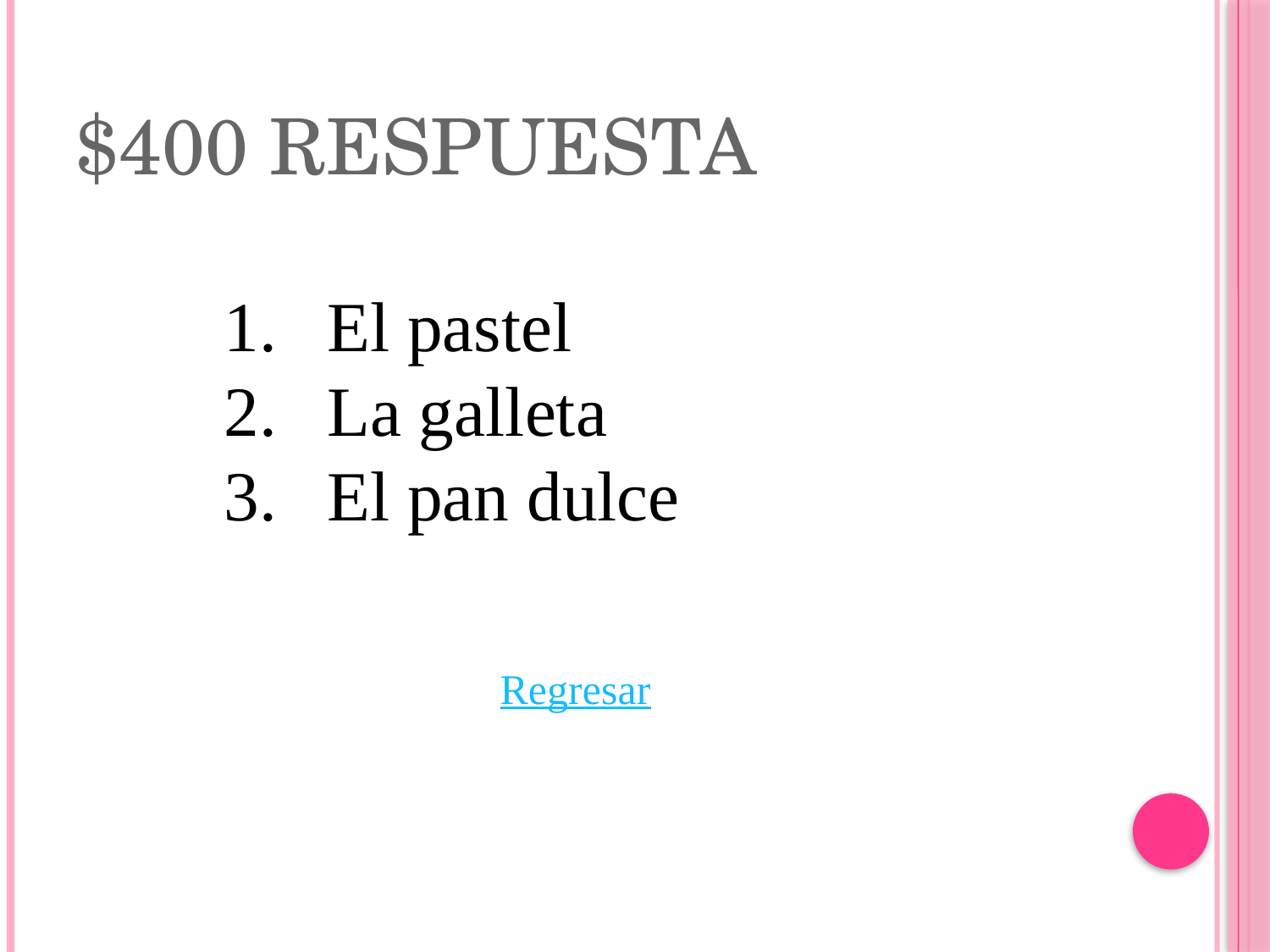

# $400 Respuesta
El pastel
La galleta
El pan dulce

Regresar